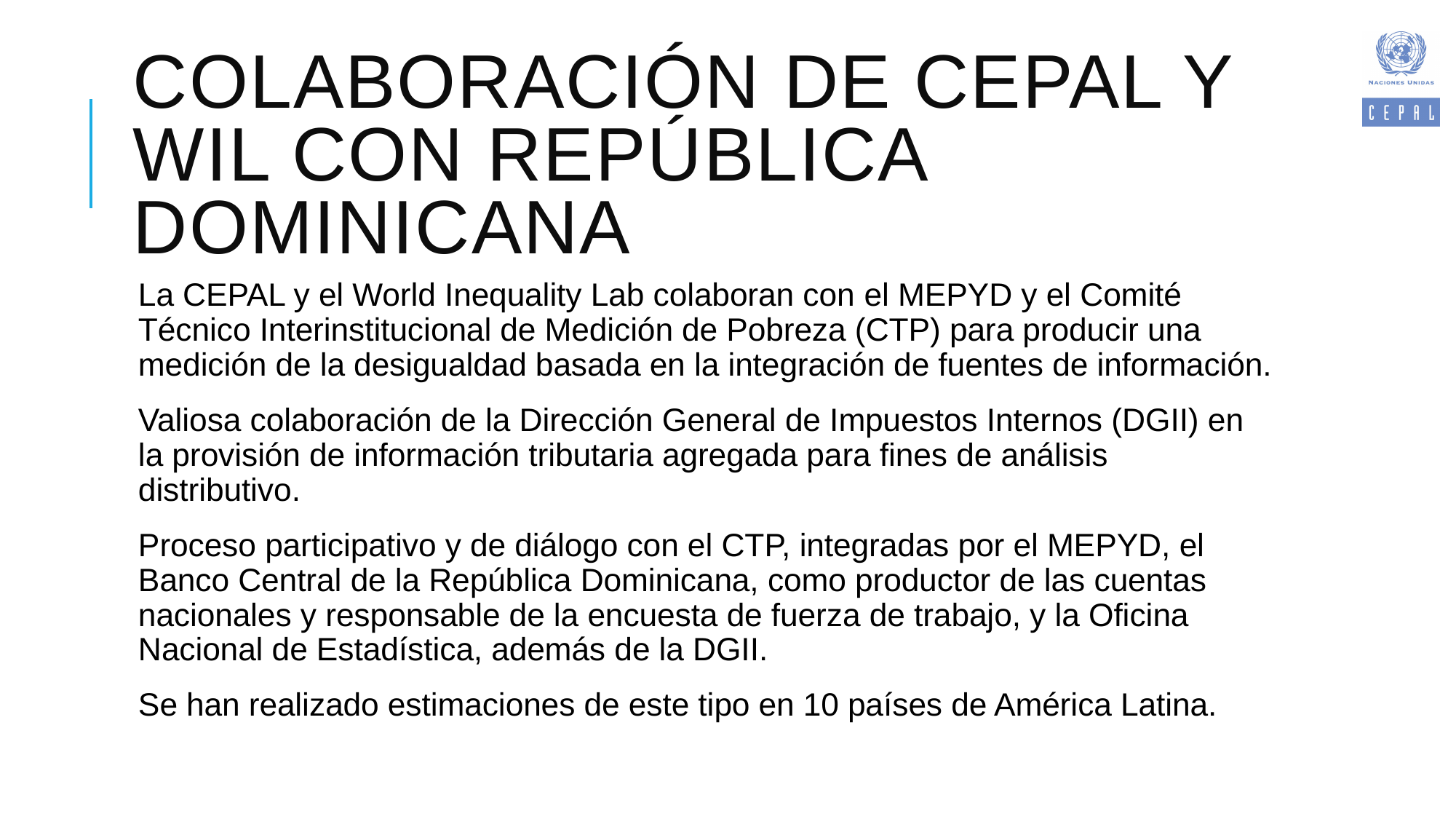

# Colaboración de cepal y wil con REPÚBLICA DOMINICANA
La CEPAL y el World Inequality Lab colaboran con el MEPYD y el Comité Técnico Interinstitucional de Medición de Pobreza (CTP) para producir una medición de la desigualdad basada en la integración de fuentes de información.
Valiosa colaboración de la Dirección General de Impuestos Internos (DGII) en la provisión de información tributaria agregada para fines de análisis distributivo.
Proceso participativo y de diálogo con el CTP, integradas por el MEPYD, el Banco Central de la República Dominicana, como productor de las cuentas nacionales y responsable de la encuesta de fuerza de trabajo, y la Oficina Nacional de Estadística, además de la DGII.
Se han realizado estimaciones de este tipo en 10 países de América Latina.